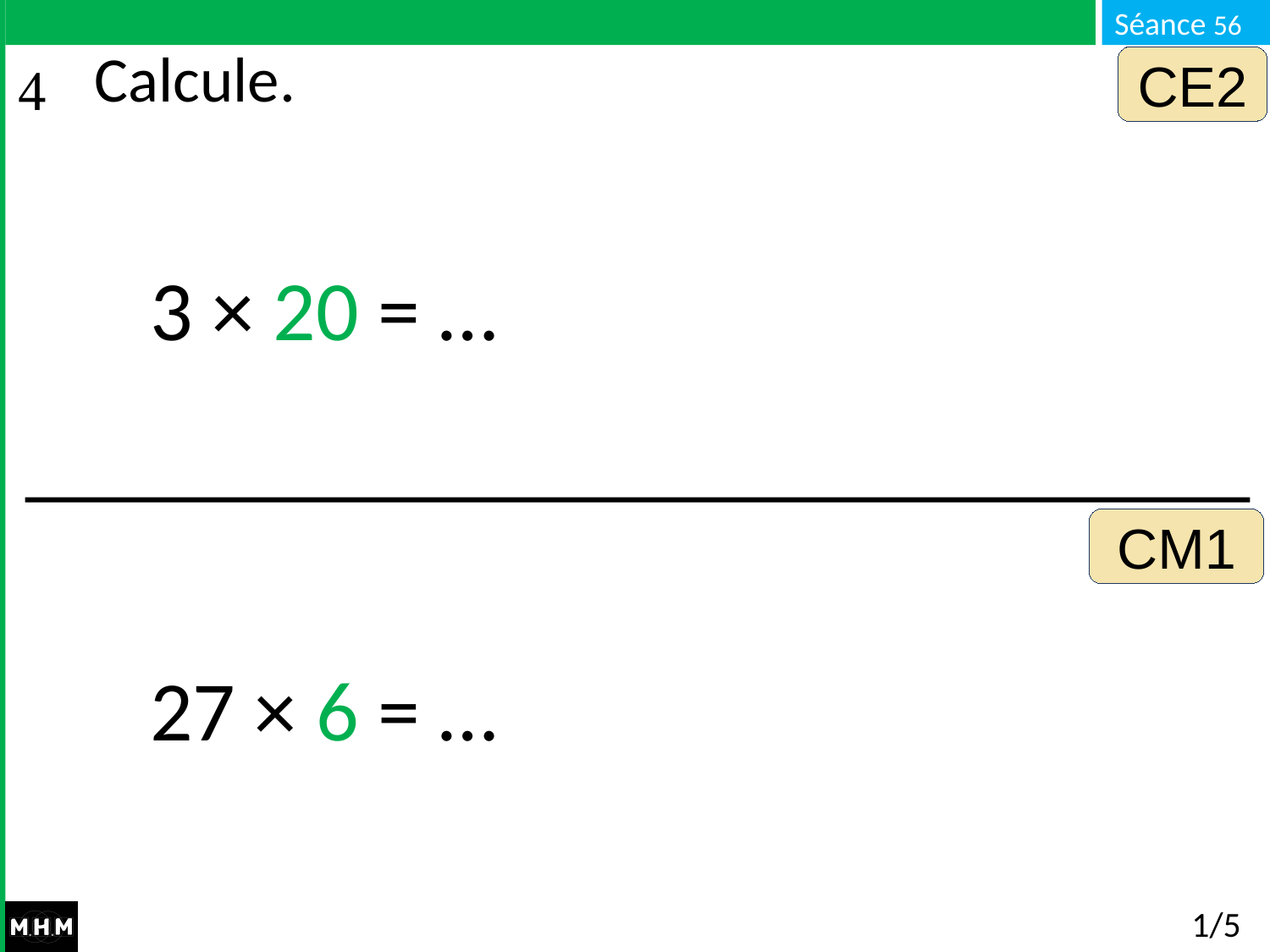

CE2
# Calcule.
3 × 20 = …

CM1
27 × 6 = …
1/5